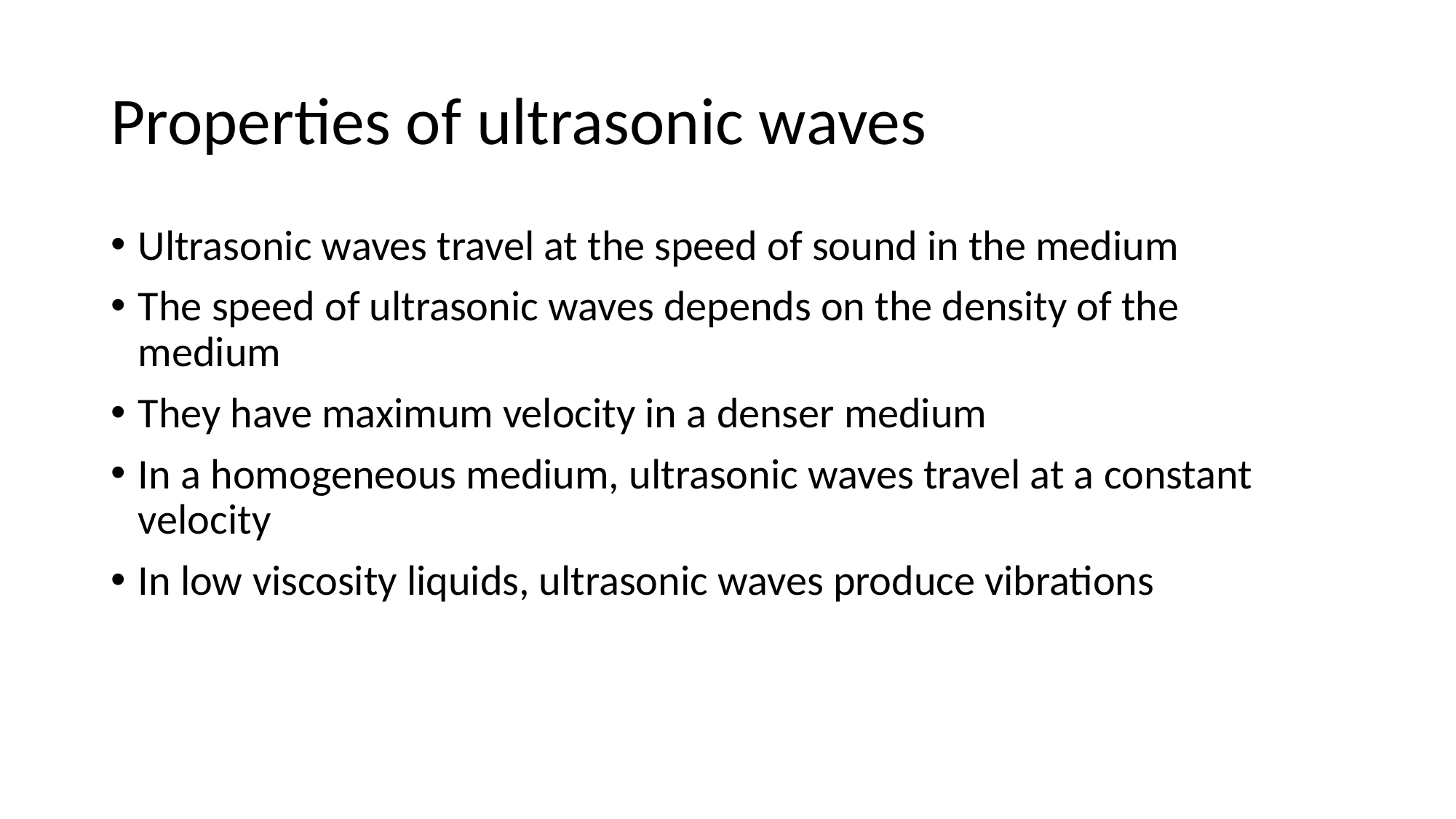

# Properties of ultrasonic waves
Ultrasonic waves travel at the speed of sound in the medium
The speed of ultrasonic waves depends on the density of the medium
They have maximum velocity in a denser medium
In a homogeneous medium, ultrasonic waves travel at a constant velocity
In low viscosity liquids, ultrasonic waves produce vibrations